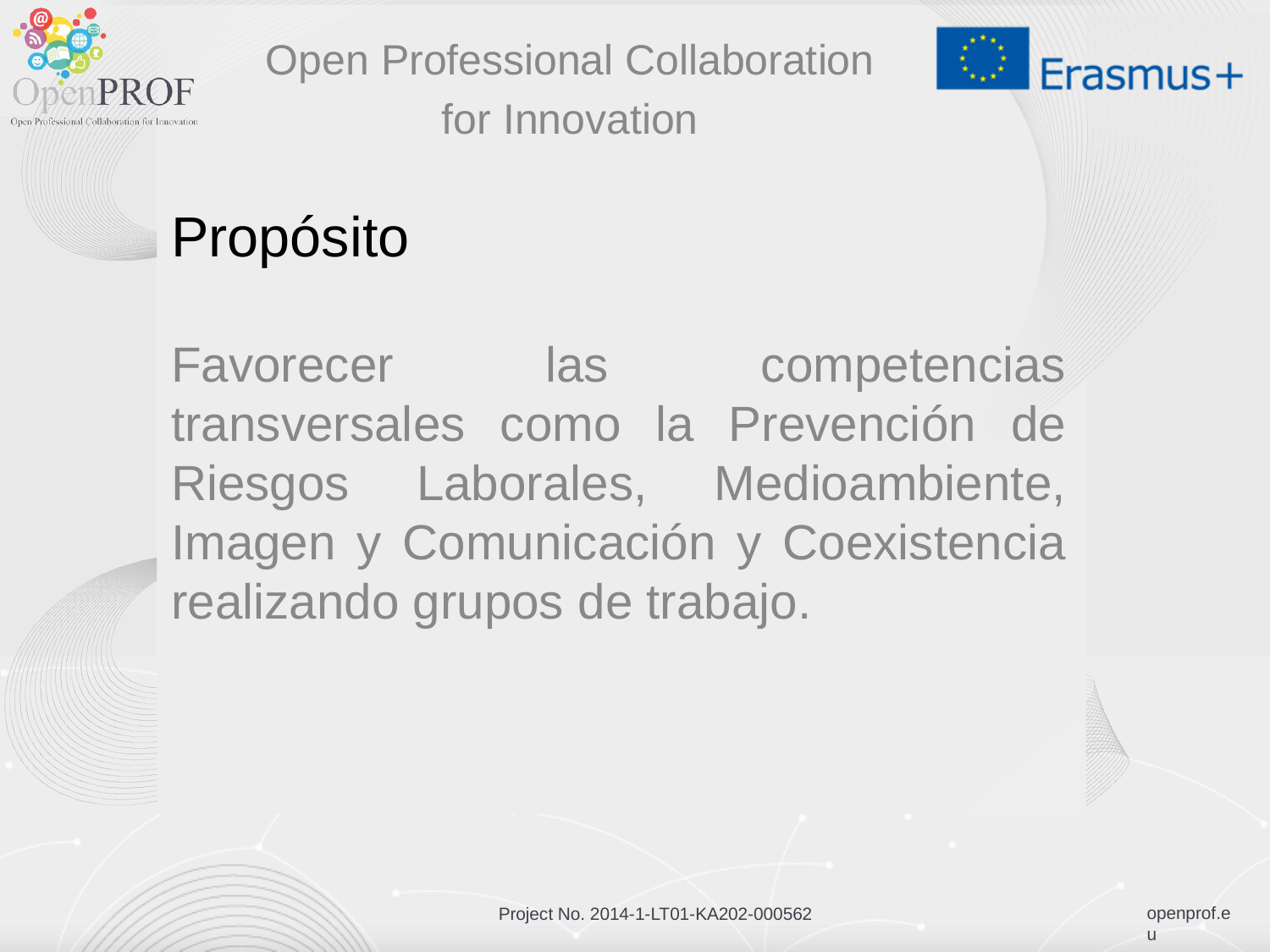

Open Professional Collaboration
for Innovation
# Propósito
Favorecer las competencias transversales como la Prevención de Riesgos Laborales, Medioambiente, Imagen y Comunicación y Coexistencia realizando grupos de trabajo.